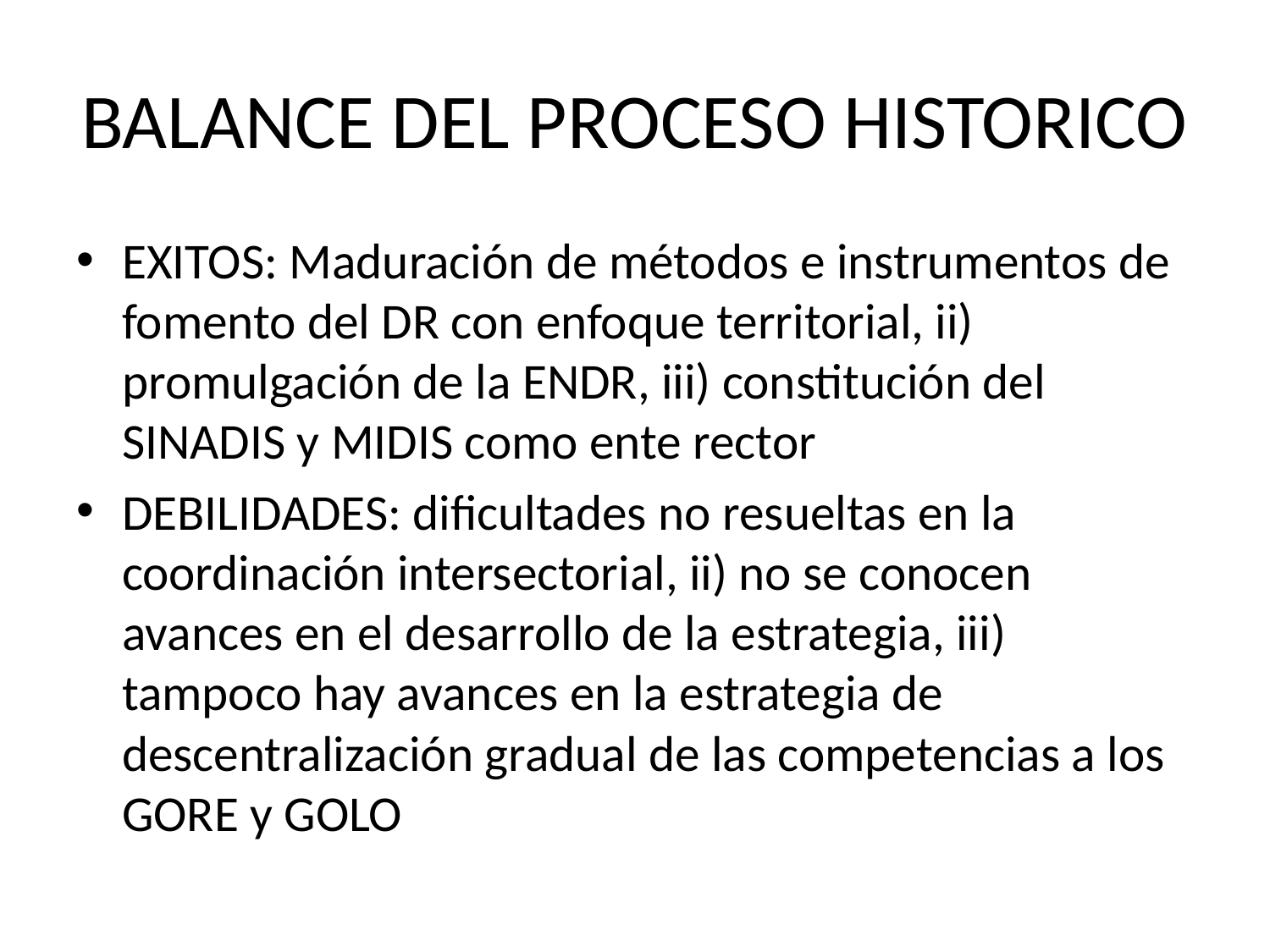

# BALANCE DEL PROCESO HISTORICO
EXITOS: Maduración de métodos e instrumentos de fomento del DR con enfoque territorial, ii) promulgación de la ENDR, iii) constitución del SINADIS y MIDIS como ente rector
DEBILIDADES: dificultades no resueltas en la coordinación intersectorial, ii) no se conocen avances en el desarrollo de la estrategia, iii) tampoco hay avances en la estrategia de descentralización gradual de las competencias a los GORE y GOLO